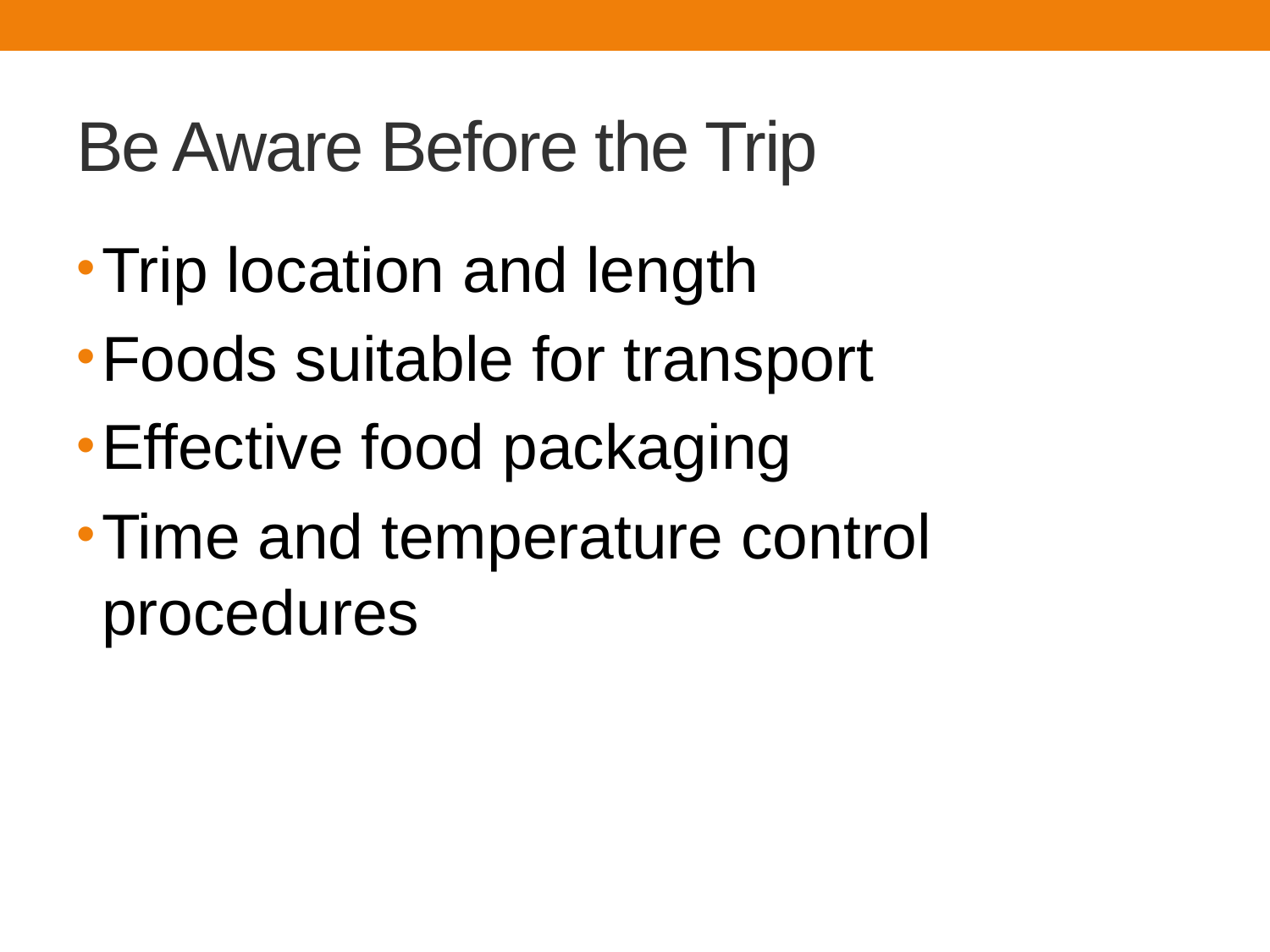

# Be Aware Before the Trip
Trip location and length
Foods suitable for transport
Effective food packaging
Time and temperature control procedures